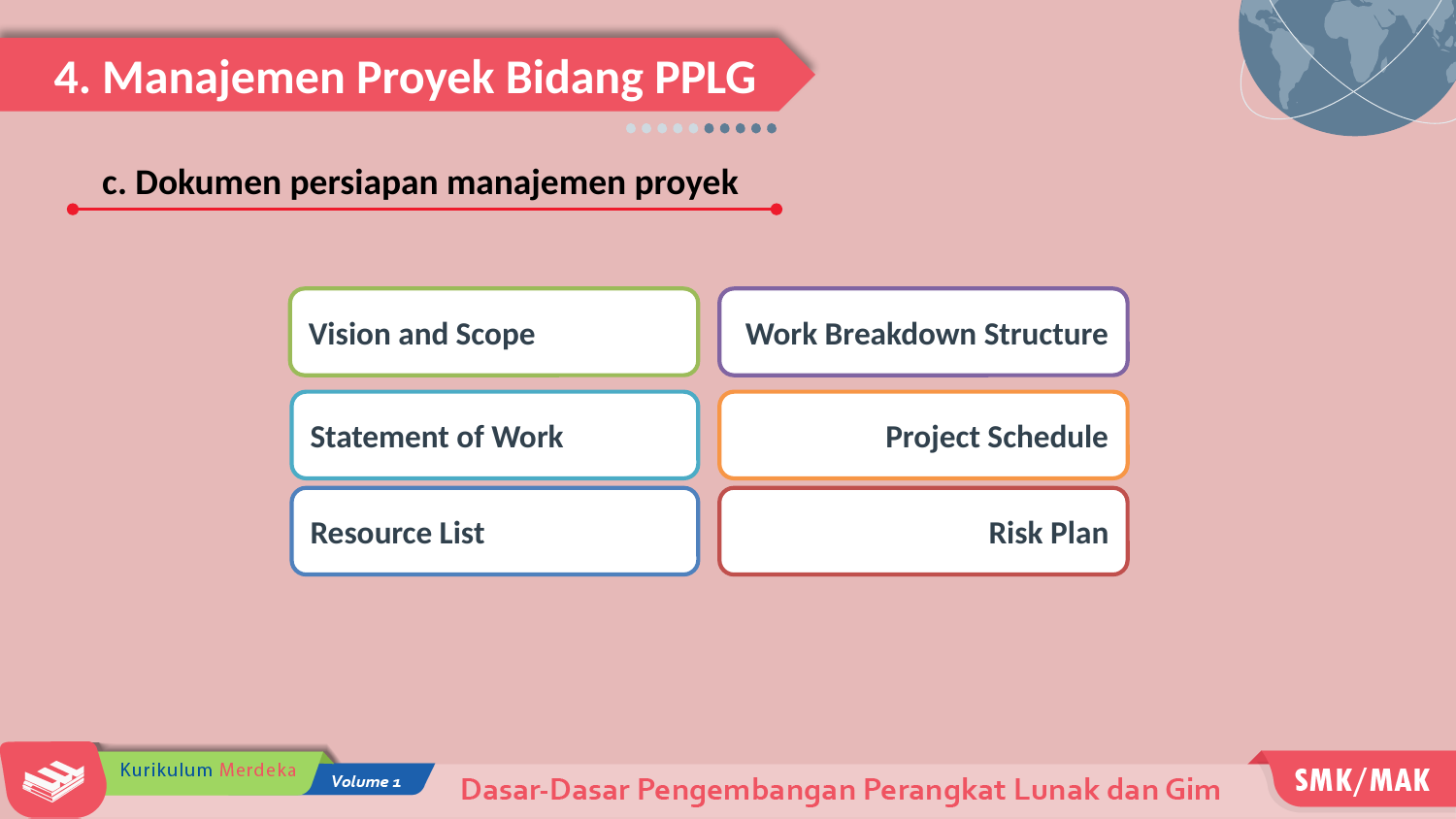

4. Manajemen Proyek Bidang PPLG

c. Dokumen persiapan manajemen proyek
Vision and Scope
Work Breakdown Structure
Statement of Work
Project Schedule
Resource List
Risk Plan